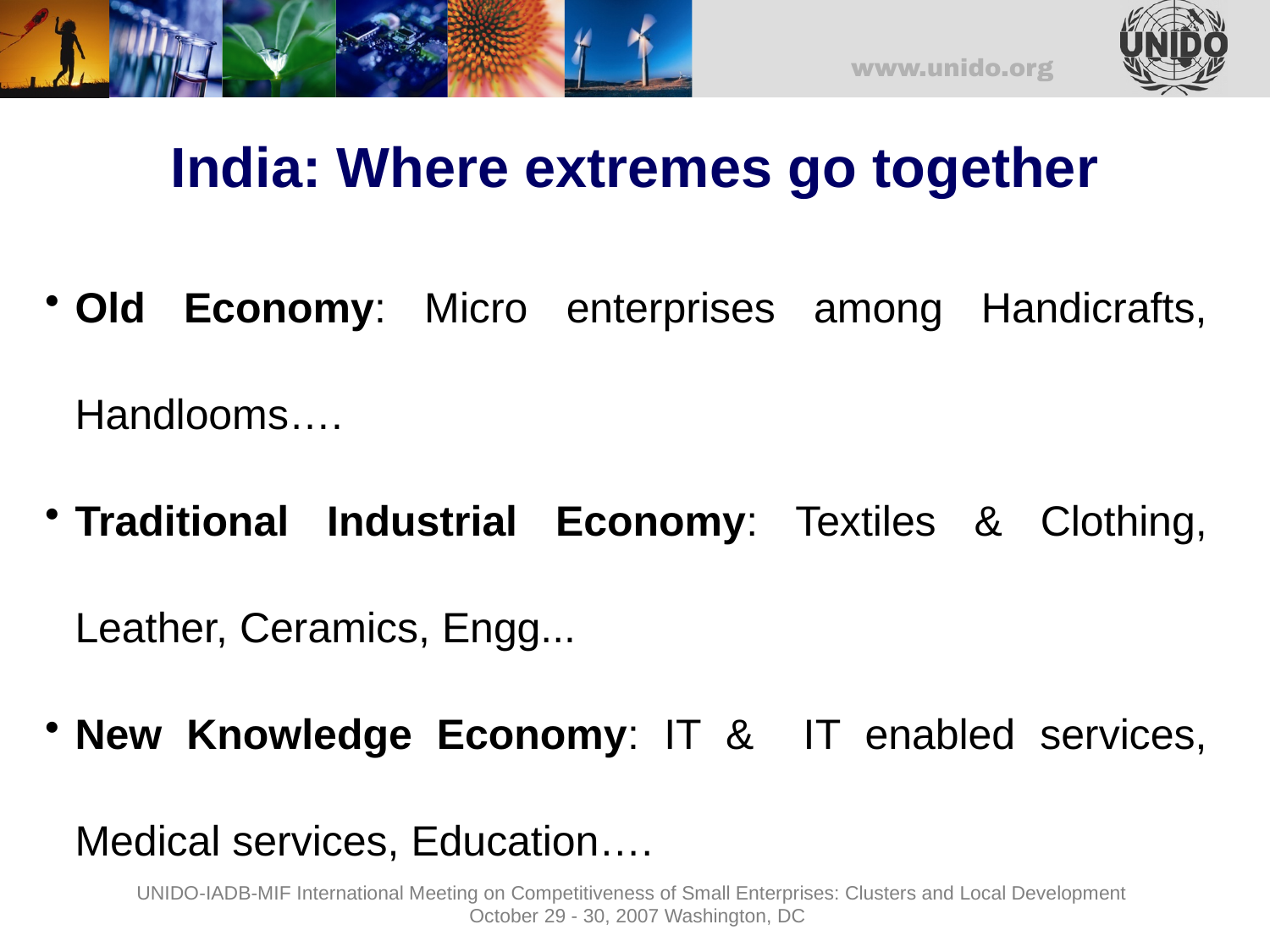

India: Where extremes go together
Old Economy: Micro enterprises among Handicrafts, Handlooms…. (Low tech, Poverty): UNIDO 2000…
Traditional Industrial Economy: Textiles & Clothing, Leather, Ceramics, Engg... (UNIDO 1996-2002: 7 clusters)
New Knowledge Economy: IT &  IT enabled services, Medical services, Education…. (Hi-tech, Innovation…)